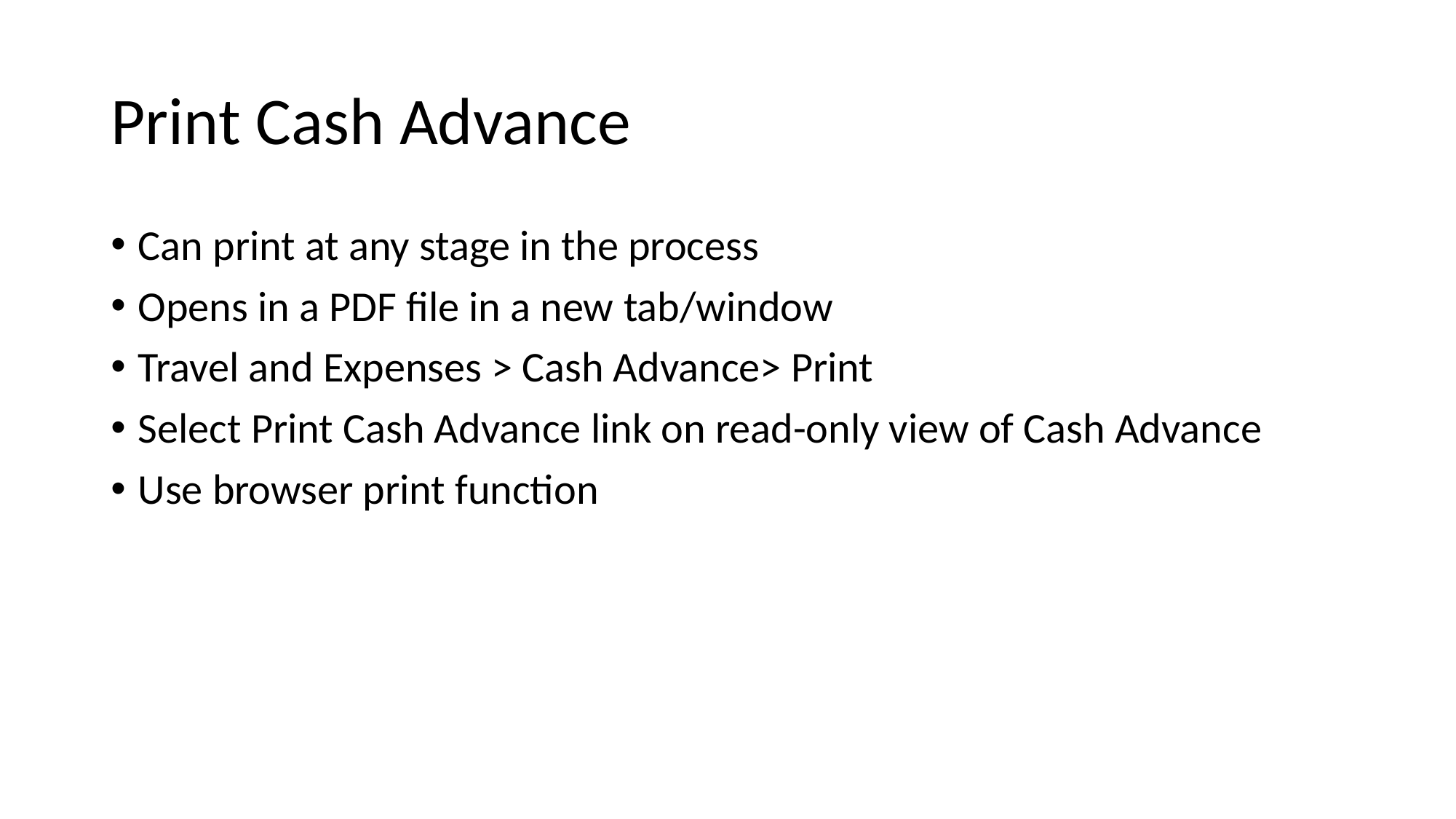

# Print Cash Advance
Can print at any stage in the process
Opens in a PDF file in a new tab/window
Travel and Expenses > Cash Advance> Print
Select Print Cash Advance link on read-only view of Cash Advance
Use browser print function